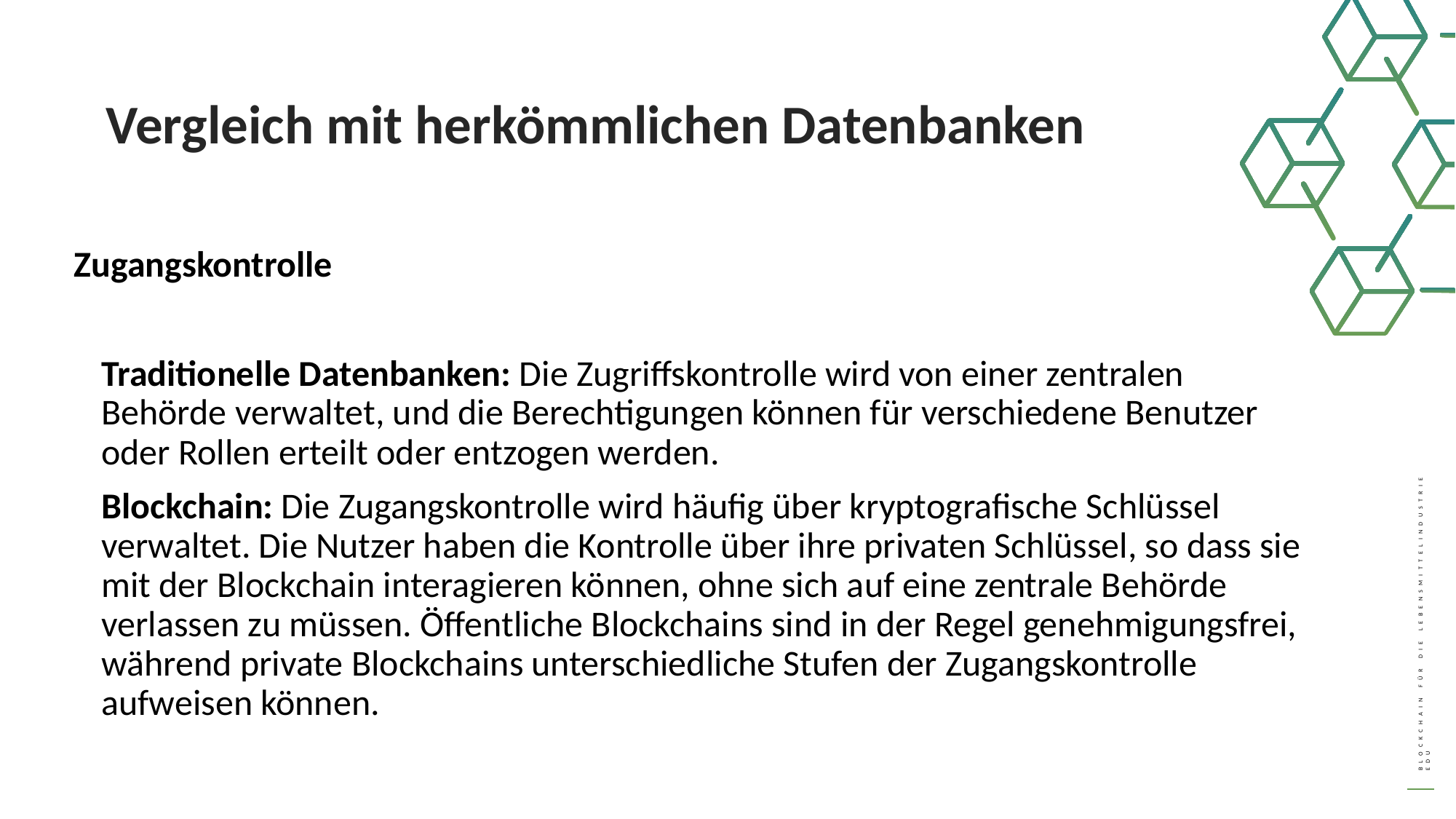

Vergleich mit herkömmlichen Datenbanken
Zugangskontrolle

	Traditionelle Datenbanken: Die Zugriffskontrolle wird von einer zentralen Behörde verwaltet, und die Berechtigungen können für verschiedene Benutzer oder Rollen erteilt oder entzogen werden.
	Blockchain: Die Zugangskontrolle wird häufig über kryptografische Schlüssel verwaltet. Die Nutzer haben die Kontrolle über ihre privaten Schlüssel, so dass sie mit der Blockchain interagieren können, ohne sich auf eine zentrale Behörde verlassen zu müssen. Öffentliche Blockchains sind in der Regel genehmigungsfrei, während private Blockchains unterschiedliche Stufen der Zugangskontrolle aufweisen können.